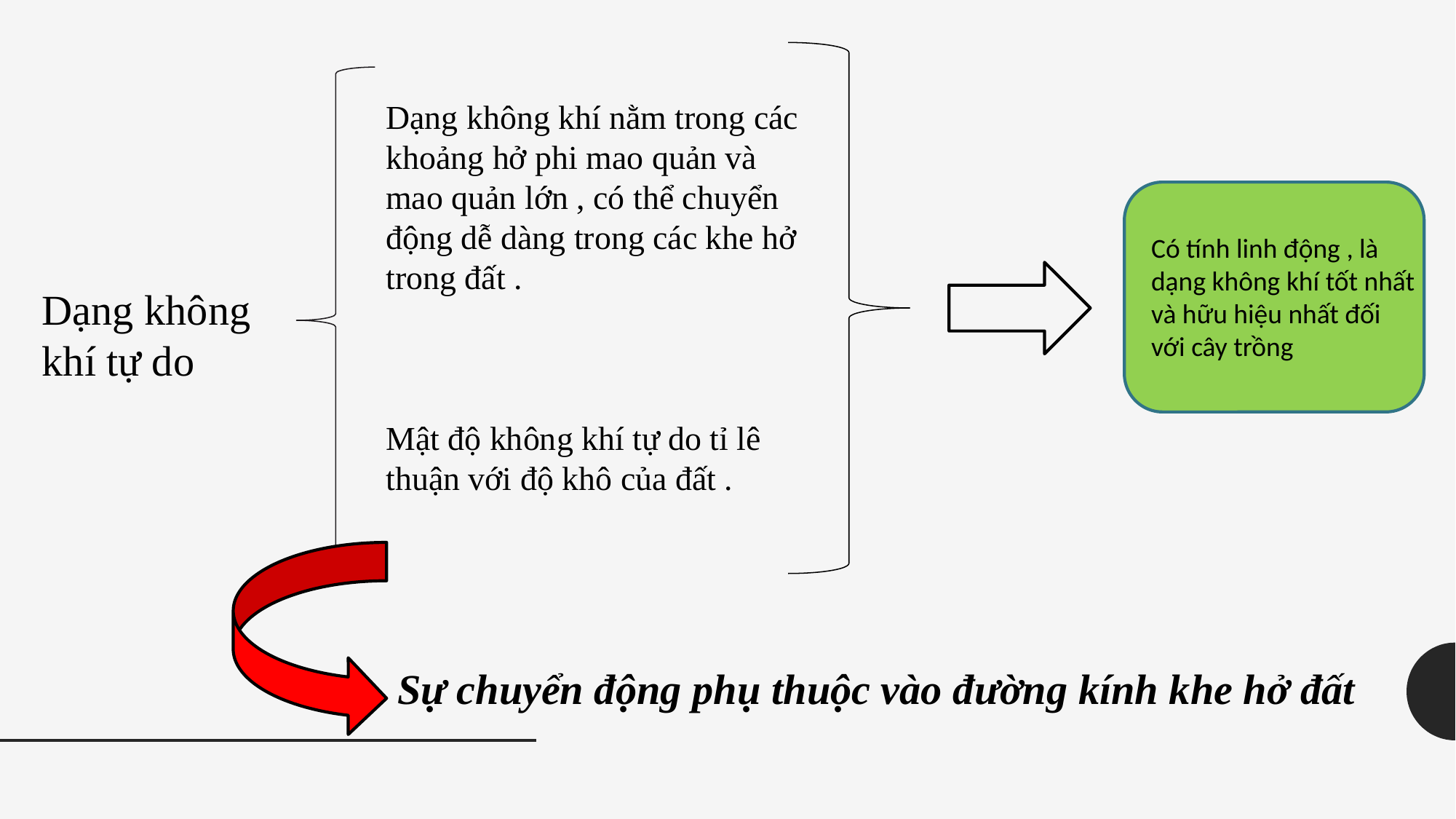

Dạng không khí nằm trong các khoảng hở phi mao quản và mao quản lớn , có thể chuyển động dễ dàng trong các khe hở trong đất .

Có tính linh động , là dạng không khí tốt nhất và hữu hiệu nhất đối với cây trồng

Dạng không khí tự do
Mật độ không khí tự do tỉ lê thuận với độ khô của đất .

Sự chuyển động phụ thuộc vào đường kính khe hở đất